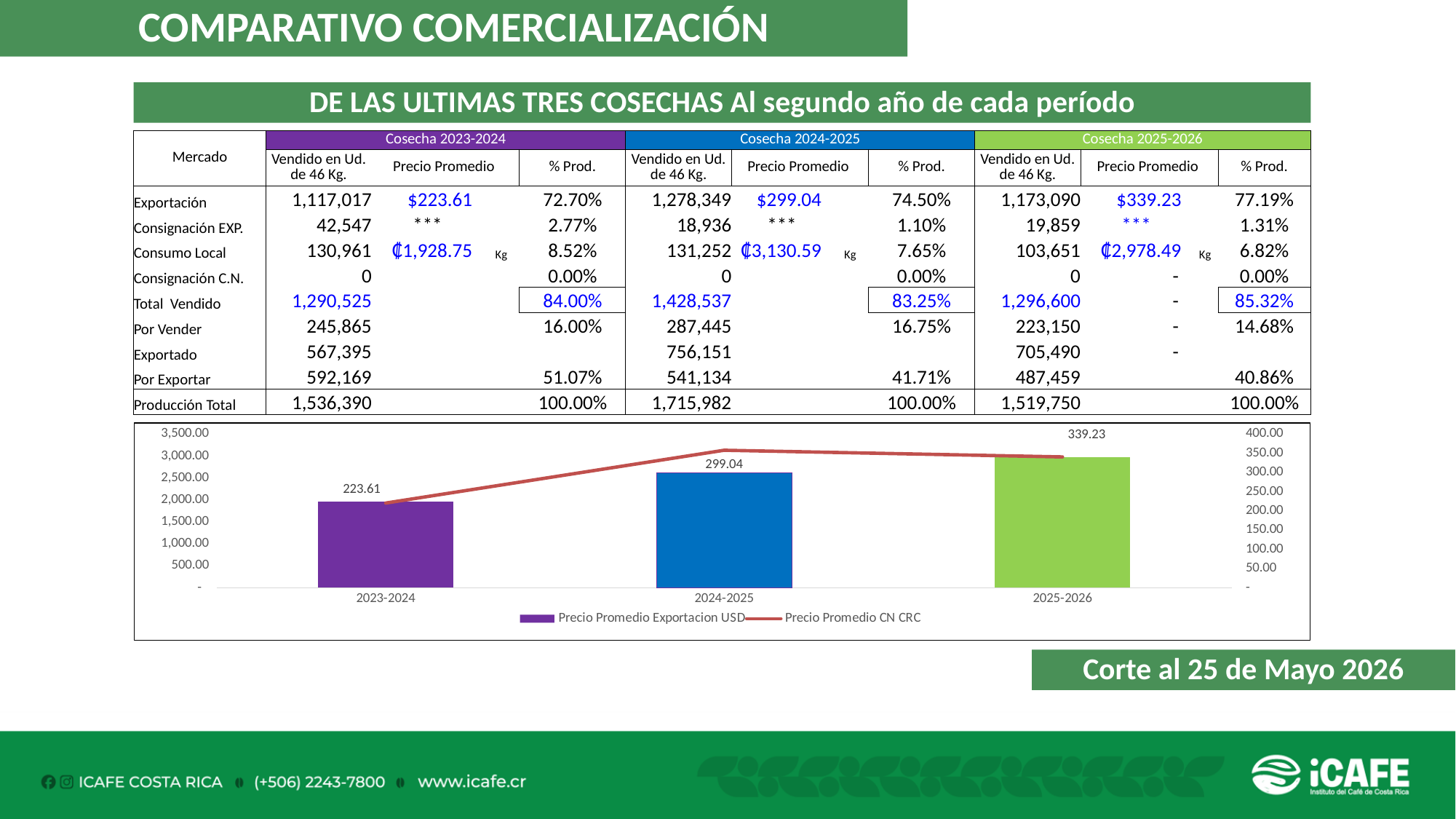

COMPARATIVO COMERCIALIZACIÓN
DE LAS ULTIMAS TRES COSECHAS Al segundo año de cada período
| Mercado | Cosecha 2023-2024 |  |  |  | Cosecha 2024-2025 |  |  |  | Cosecha 2025-2026 |  |  |  |
| --- | --- | --- | --- | --- | --- | --- | --- | --- | --- | --- | --- | --- |
|  | Vendido en Ud. de 46 Kg. | Precio Promedio |  | % Prod. | Vendido en Ud. de 46 Kg. | Precio Promedio |  | % Prod. | Vendido en Ud. de 46 Kg. | Precio Promedio |  | % Prod. |
| Exportación | 1,117,017 | $223.61 |  | 72.70% | 1,278,349 | $299.04 |  | 74.50% | 1,173,090 | $339.23 |  | 77.19% |
| Consignación EXP. | 42,547 | \*\*\* |  | 2.77% | 18,936 | \*\*\* |  | 1.10% | 19,859 | \*\*\* |  | 1.31% |
| Consumo Local | 130,961 | ₡1,928.75 | Kg | 8.52% | 131,252 | ₡3,130.59 | Kg | 7.65% | 103,651 | ₡2,978.49 | Kg | 6.82% |
| Consignación C.N. | 0 |  |  | 0.00% | 0 |  |  | 0.00% | 0 | - |  | 0.00% |
| Total Vendido | 1,290,525 |  |  | 84.00% | 1,428,537 |  |  | 83.25% | 1,296,600 | - |  | 85.32% |
| Por Vender | 245,865 |  |  | 16.00% | 287,445 |  |  | 16.75% | 223,150 | - |  | 14.68% |
| Exportado | 567,395 |  |  |  | 756,151 |  |  |  | 705,490 | - |  |  |
| Por Exportar | 592,169 |  |  | 51.07% | 541,134 |  |  | 41.71% | 487,459 |  |  | 40.86% |
| Producción Total | 1,536,390 |  |  | 100.00% | 1,715,982 |  |  | 100.00% | 1,519,750 |  |  | 100.00% |

### Chart

| Category | Precio Promedio Exportacion USD | Precio Promedio CN CRC |
|---|---|---|
| 2023-2024 | 223.61 | 1928.75 |
|  2024-2025  | 299.04 | 3130.59 |
|  2025-2026  | 339.23 | 2978.49 |
Corte al 25 de Mayo 2026